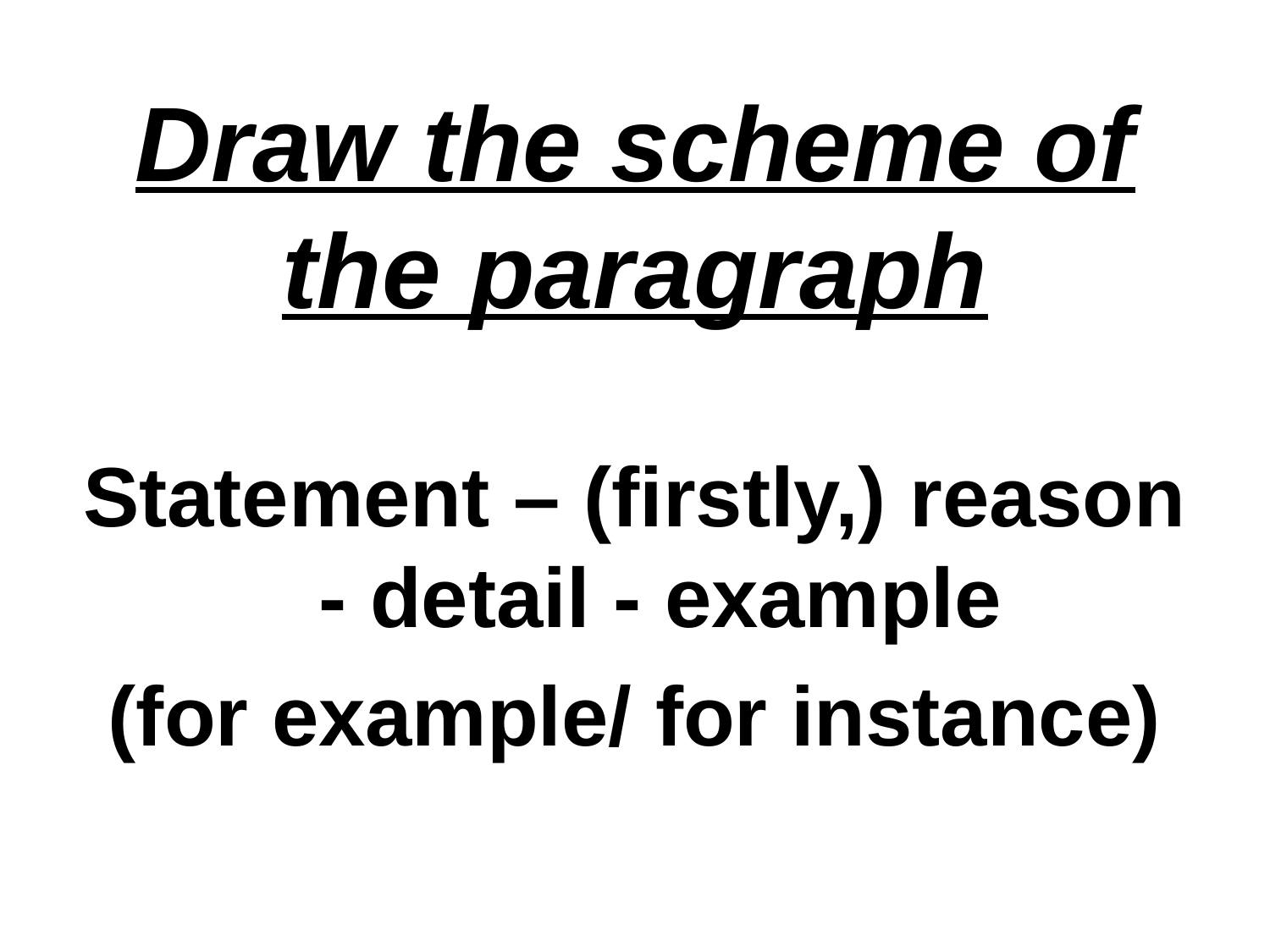

# Draw the scheme of the paragraph

Statement – (firstly,) reason  - detail - example
(for example/ for instance)